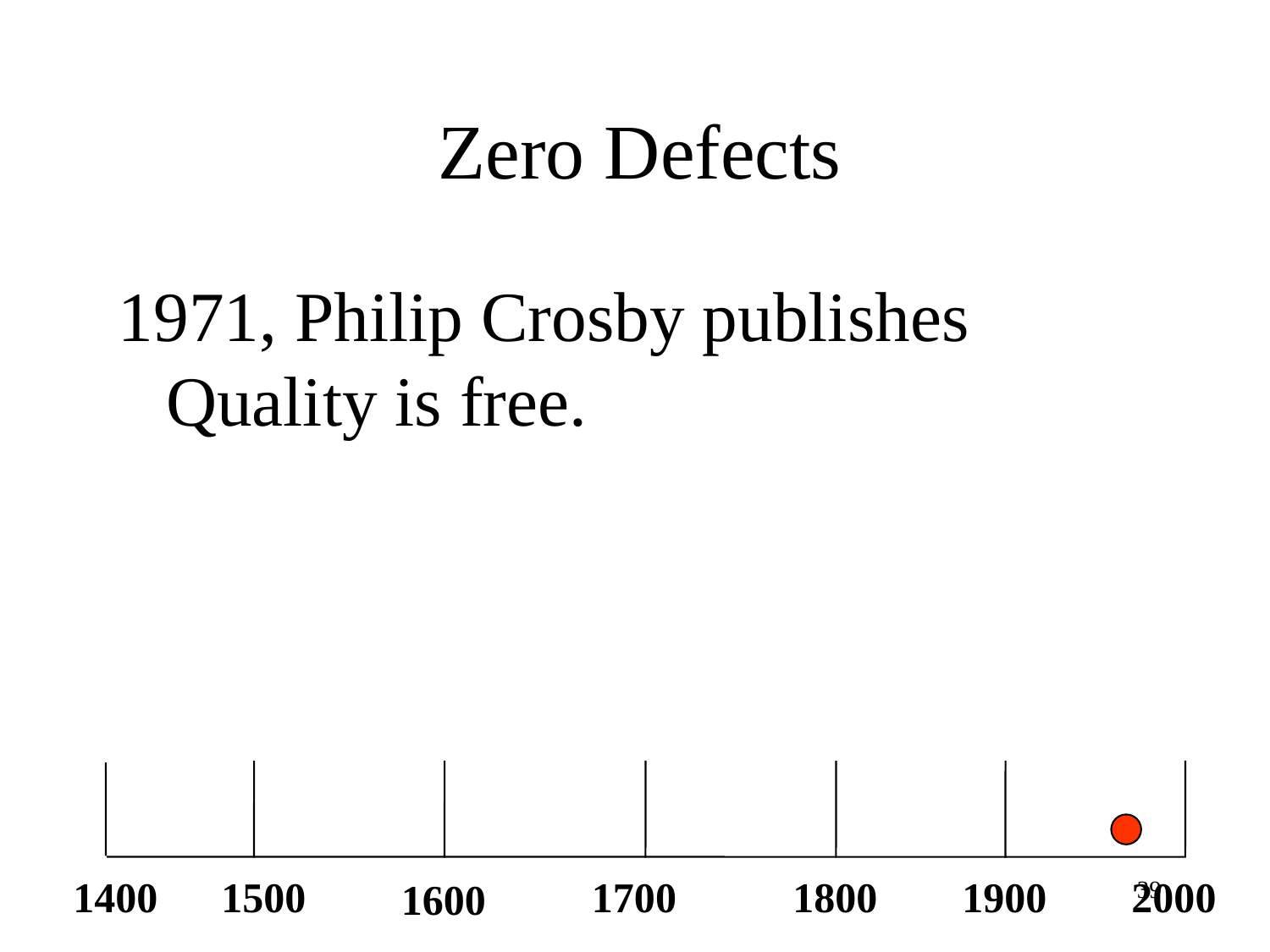

# Zero Defects
1971, Philip Crosby publishes Quality is free.

1400
1500
1700
1800
1900
2000
1600
39